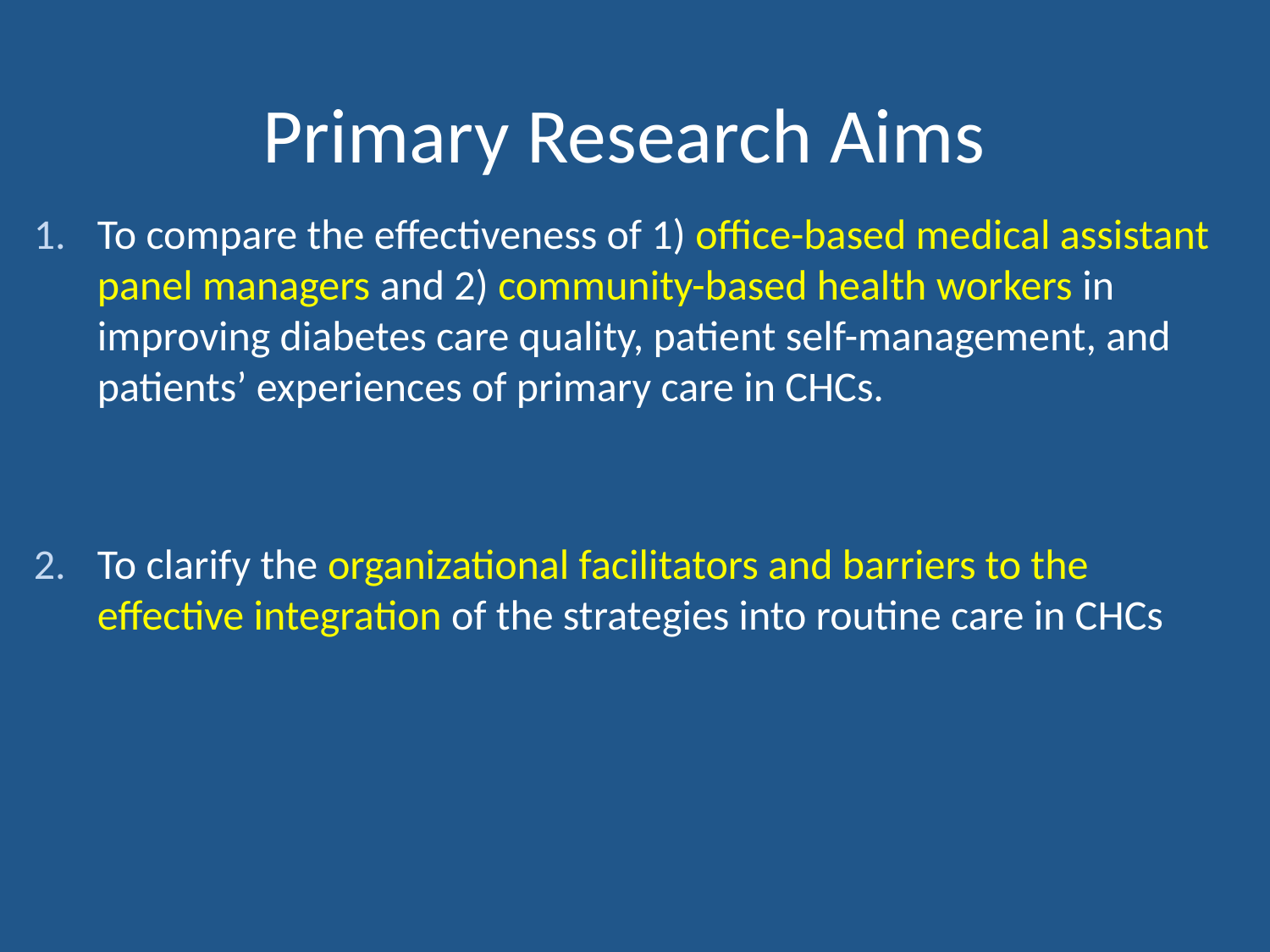

# Primary Research Aims
To compare the effectiveness of 1) office-based medical assistant panel managers and 2) community-based health workers in improving diabetes care quality, patient self-management, and patients’ experiences of primary care in CHCs.

To clarify the organizational facilitators and barriers to the effective integration of the strategies into routine care in CHCs